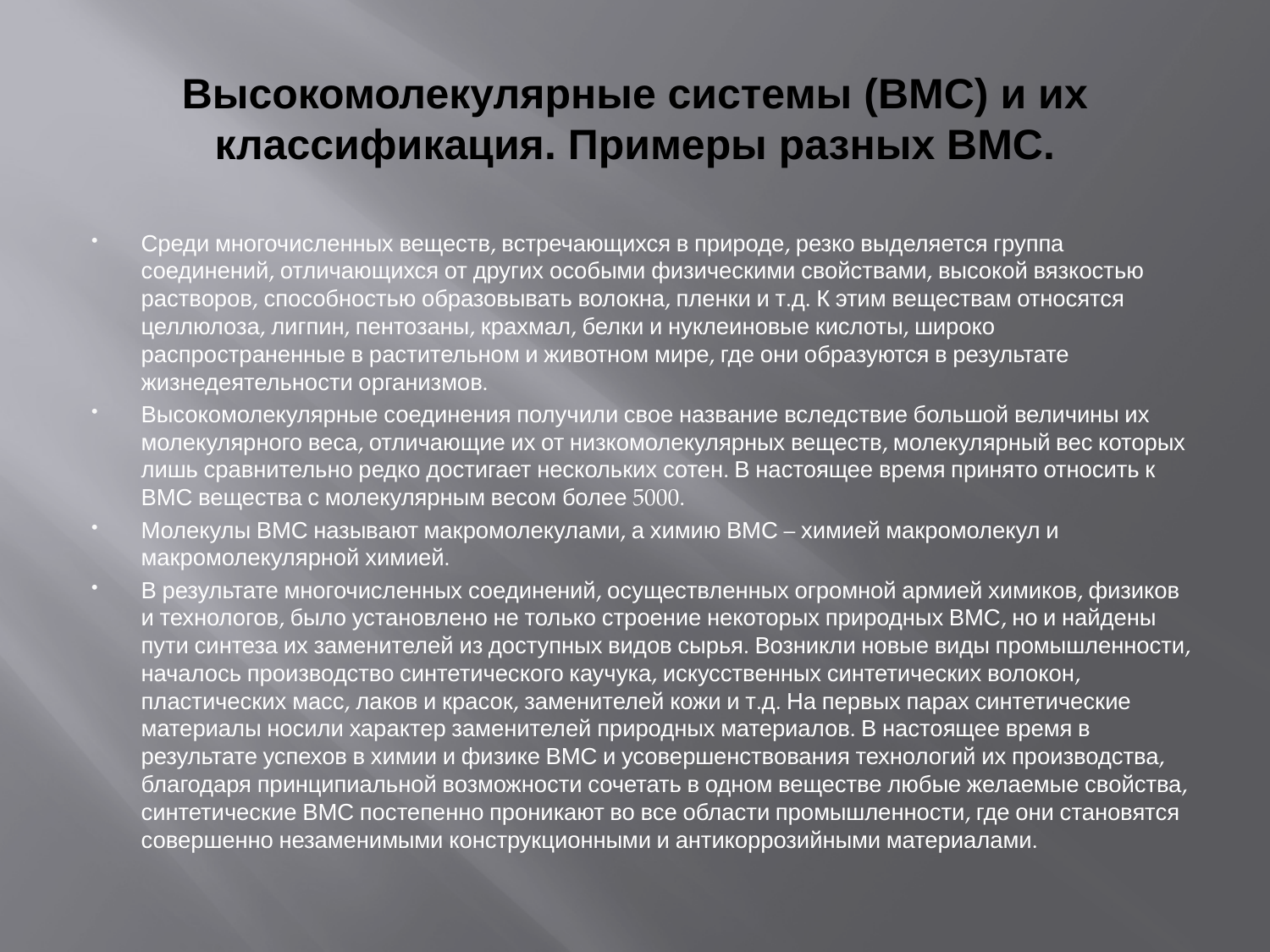

# Высокомолекулярные системы (ВМС) и их классификация. Примеры разных ВМС.
Среди многочисленных веществ, встречающихся в природе, резко выделяется группа соединений, отличающихся от других особыми физическими свойствами, высокой вязкостью растворов, способностью образовывать волокна, пленки и т.д. К этим веществам относятся целлюлоза, лигпин, пентозаны, крахмал, белки и нуклеиновые кислоты, широко распространенные в растительном и животном мире, где они образуются в результате жизнедеятельности организмов.
Высокомолекулярные соединения получили свое название вследствие большой величины их молекулярного веса, отличающие их от низкомолекулярных веществ, молекулярный вес которых лишь сравнительно редко достигает нескольких сотен. В настоящее время принято относить к ВМС вещества с молекулярным весом более 5000.
Молекулы ВМС называют макромолекулами, а химию ВМС – химией макромолекул и макромолекулярной химией.
В результате многочисленных соединений, осуществленных огромной армией химиков, физиков и технологов, было установлено не только строение некоторых природных ВМС, но и найдены пути синтеза их заменителей из доступных видов сырья. Возникли новые виды промышленности, началось производство синтетического каучука, искусственных синтетических волокон, пластических масс, лаков и красок, заменителей кожи и т.д. На первых парах синтетические материалы носили характер заменителей природных материалов. В настоящее время в результате успехов в химии и физике ВМС и усовершенствования технологий их производства, благодаря принципиальной возможности сочетать в одном веществе любые желаемые свойства, синтетические ВМС постепенно проникают во все области промышленности, где они становятся совершенно незаменимыми конструкционными и антикоррозийными материалами.